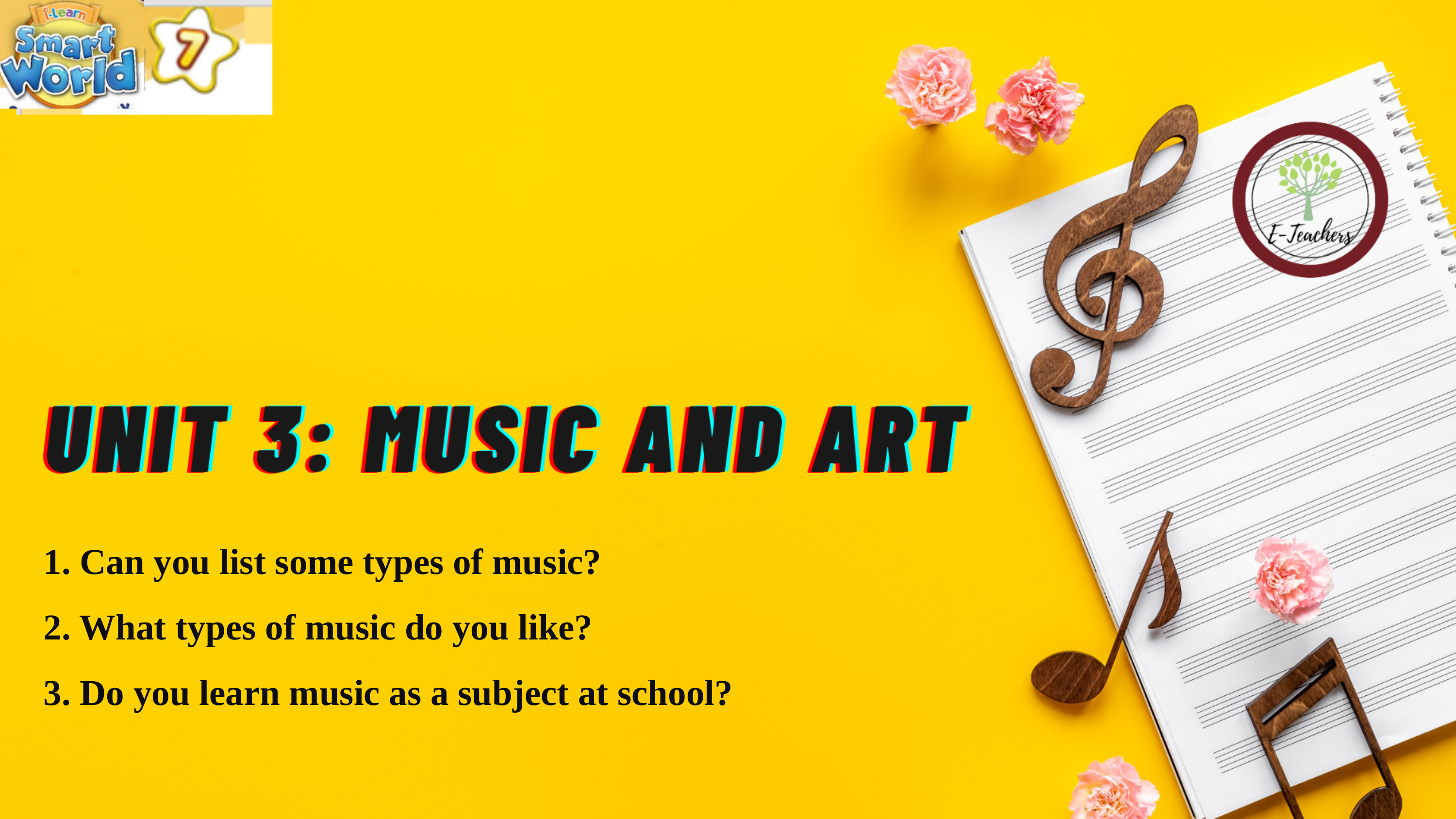

1. Can you list some types of music?
2. What types of music do you like?
3. Do you learn music as a subject at school?